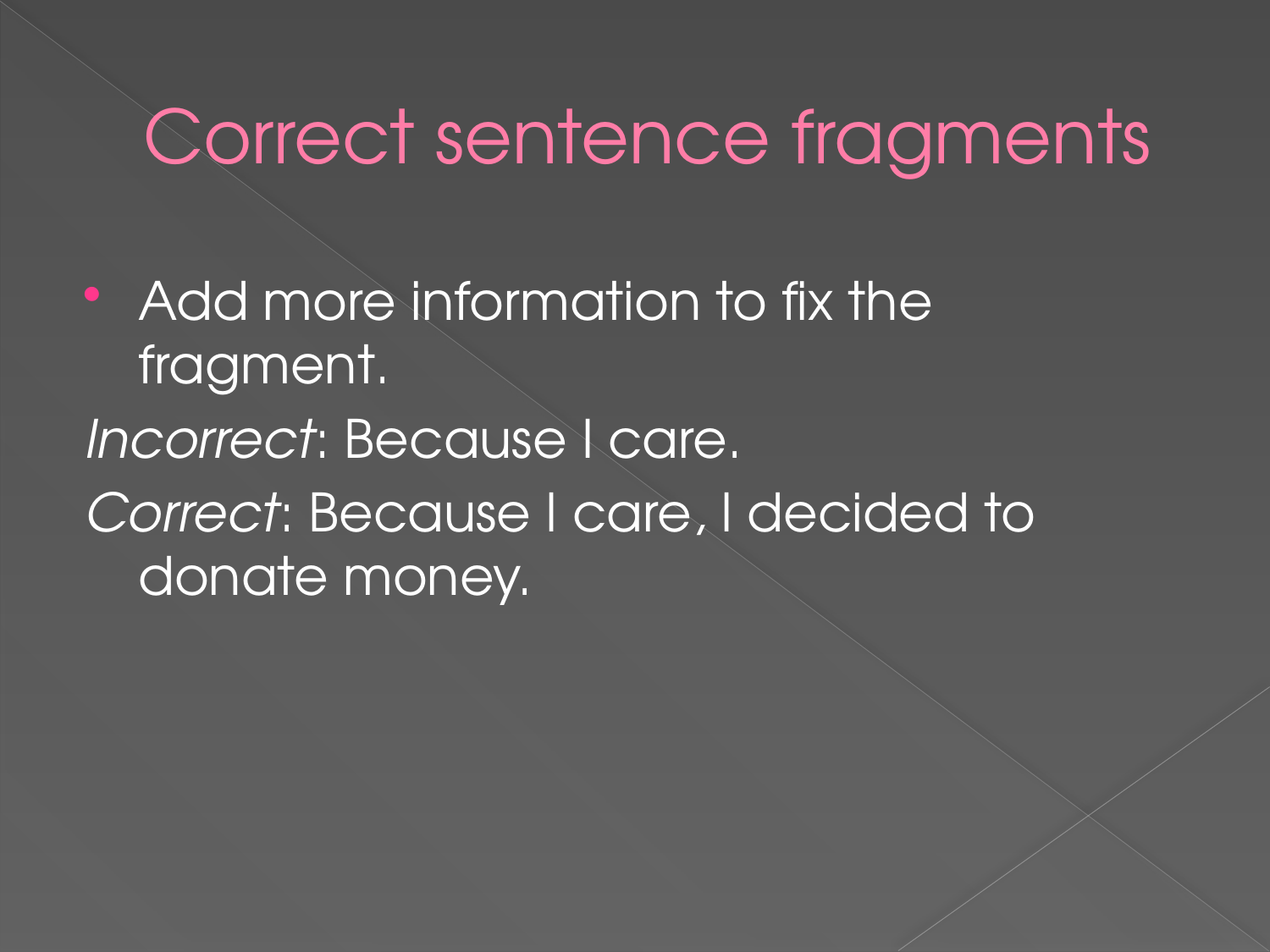

# Correct sentence fragments
Add more information to fix the fragment.
Incorrect: Because I care.
Correct: Because I care, I decided to donate money.